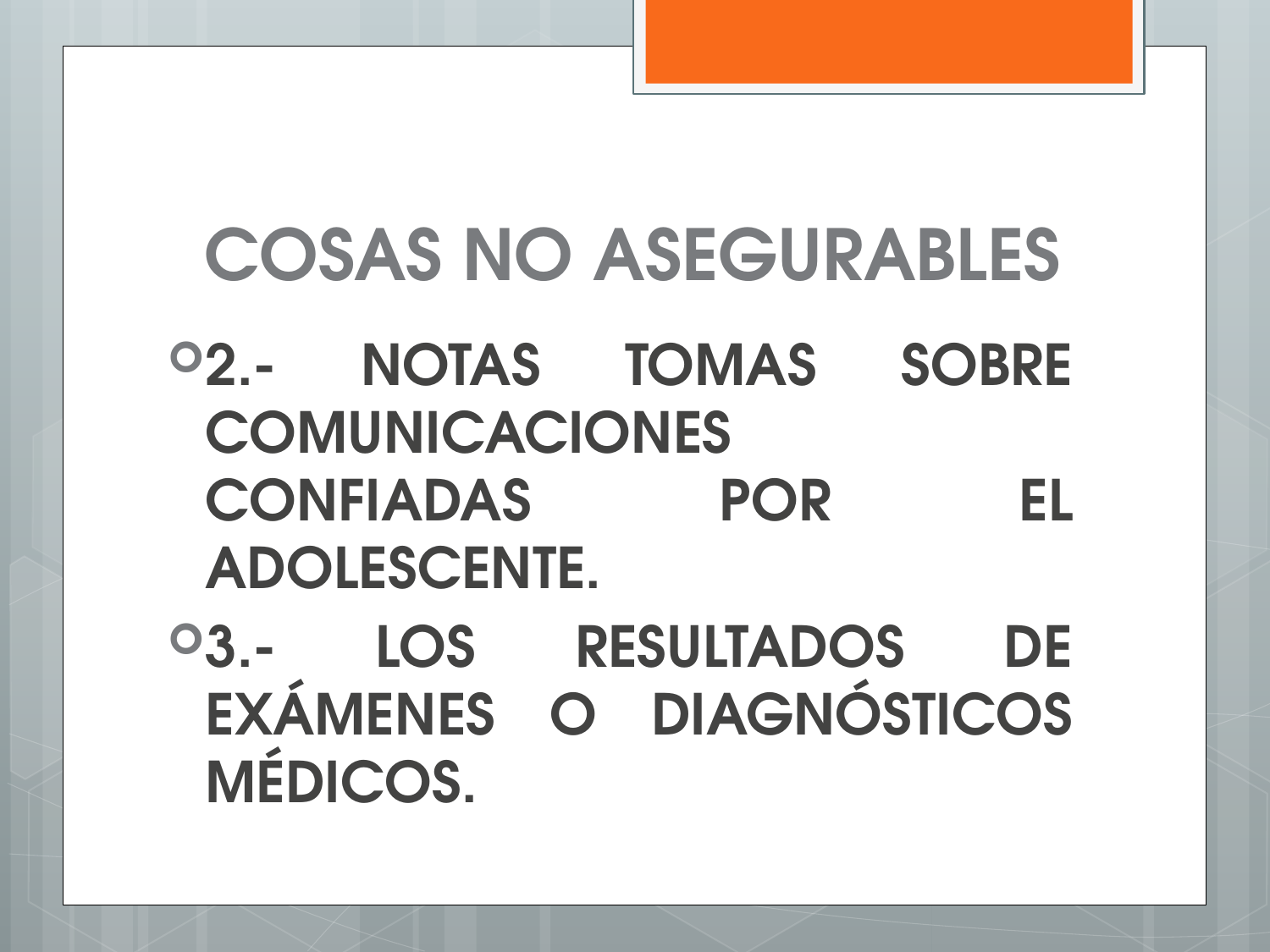

# COSAS NO ASEGURABLES
2.- NOTAS TOMAS SOBRE COMUNICACIONES CONFIADAS POR EL ADOLESCENTE.
3.- LOS RESULTADOS DE EXÁMENES O DIAGNÓSTICOS MÉDICOS.